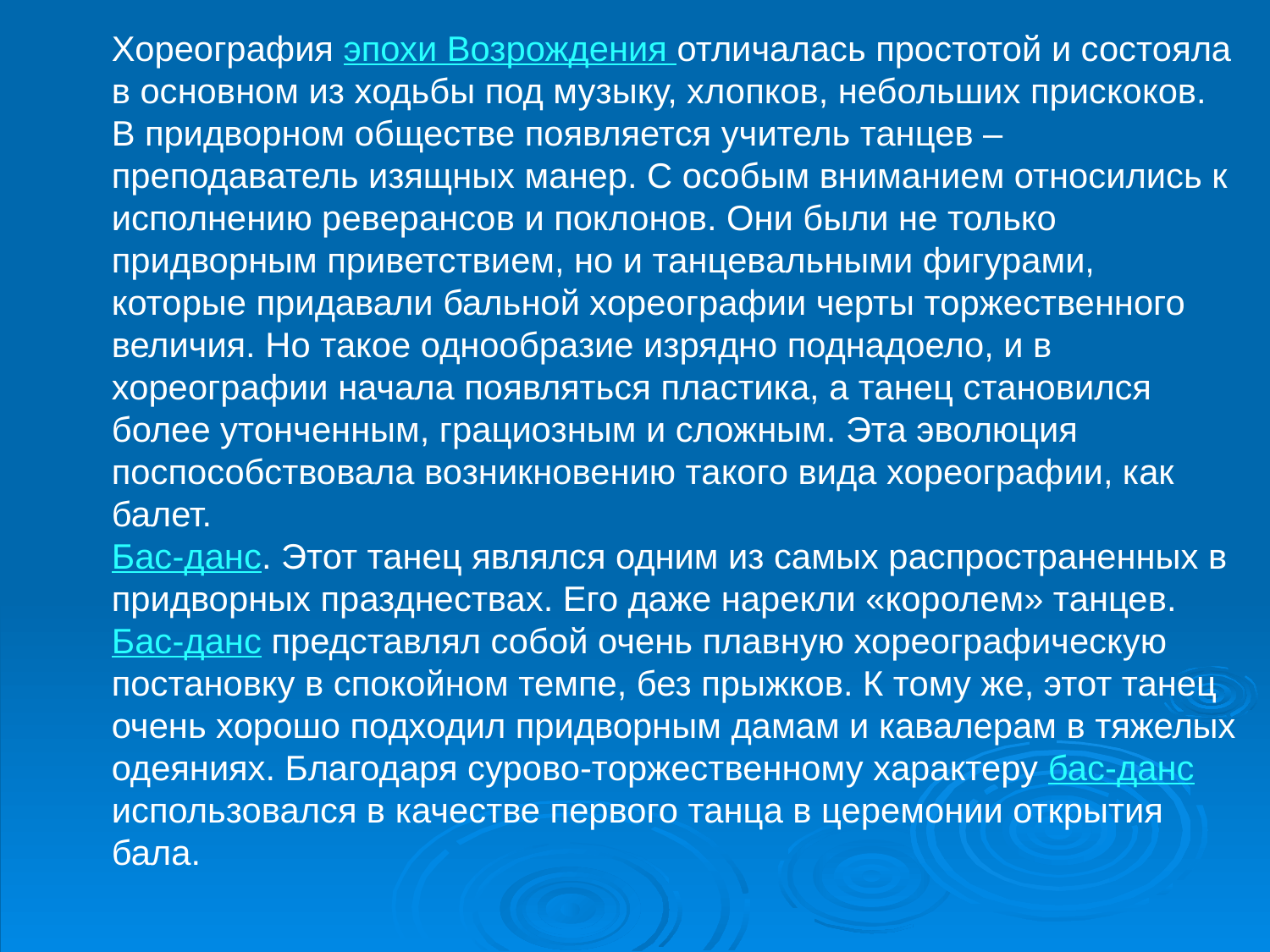

Хореография эпохи Возрождения отличалась простотой и состояла в основном из ходьбы под музыку, хлопков, небольших прискоков. В придворном обществе появляется учитель танцев – преподаватель изящных манер. С особым вниманием относились к исполнению реверансов и поклонов. Они были не только придворным приветствием, но и танцевальными фигурами, которые придавали бальной хореографии черты торжественного величия. Но такое однообразие изрядно поднадоело, и в хореографии начала появляться пластика, а танец становился более утонченным, грациозным и сложным. Эта эволюция поспособствовала возникновению такого вида хореографии, как балет.
Бас-данс. Этот танец являлся одним из самых распространенных в придворных празднествах. Его даже нарекли «королем» танцев. Бас-данс представлял собой очень плавную хореографическую постановку в спокойном темпе, без прыжков. К тому же, этот танец очень хорошо подходил придворным дамам и кавалерам в тяжелых одеяниях. Благодаря сурово-торжественному характеру бас-данс использовался в качестве первого танца в церемонии открытия бала.